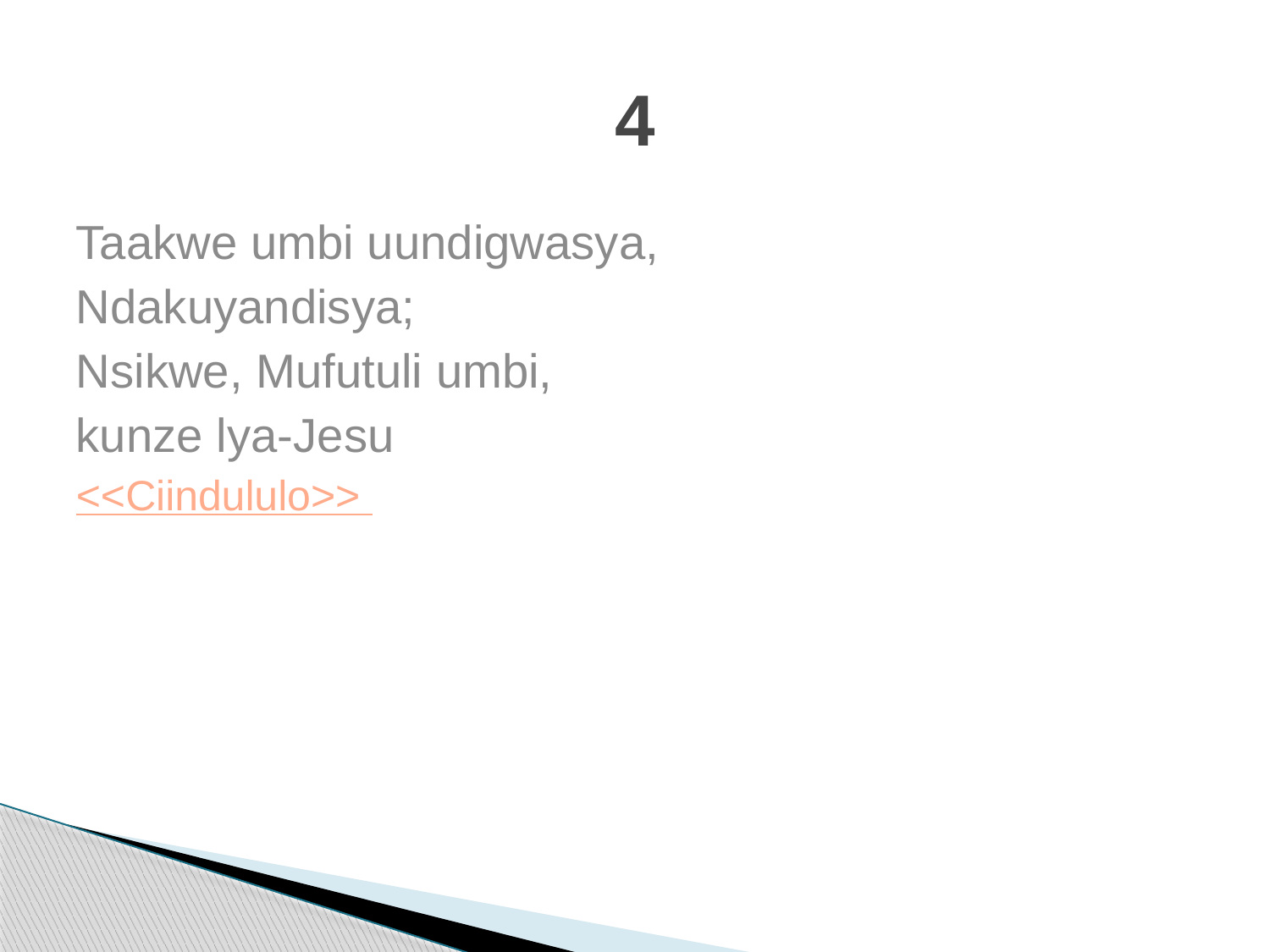

# 4
Taakwe umbi uundigwasya,
Ndakuyandisya;
Nsikwe, Mufutuli umbi,
kunze lya-Jesu
<<Ciindululo>>